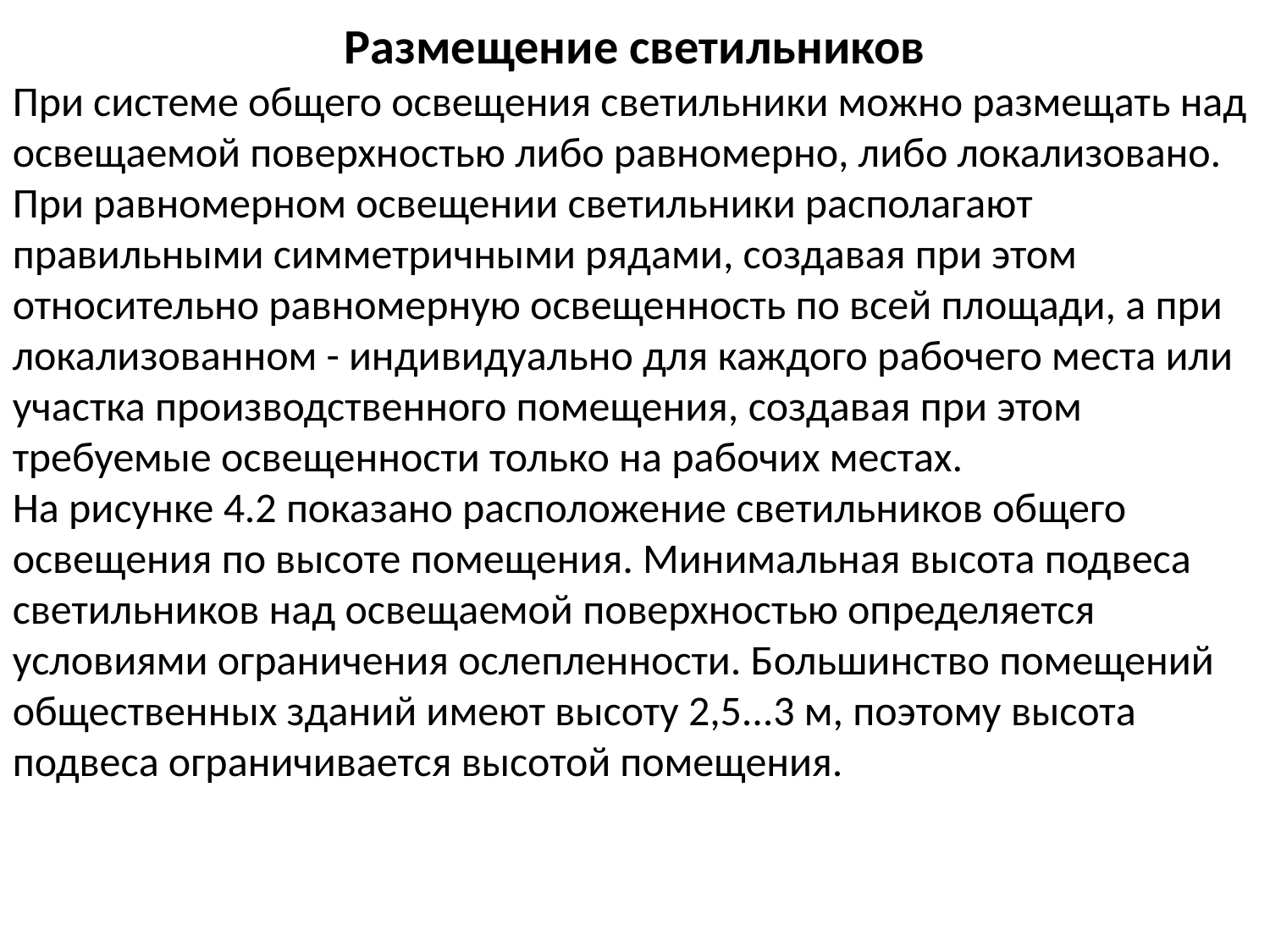

Размещение светильников
При системе общего освещения светильники можно размещать над освещаемой поверхностью либо равномерно, либо локализовано. При равномерном освещении светильники располагают правильными симметричными рядами, создавая при этом относительно равномерную освещенность по всей площади, а при локализованном - индивидуально для каждого рабочего места или участка производственного помещения, создавая при этом требуемые освещенности только на рабочих местах.
На рисунке 4.2 показано расположение светильников общего освещения по высоте помещения. Минимальная высота подвеса светильников над освещаемой поверхностью определяется условиями ограничения ослепленности. Большинство помещений общественных зданий имеют высоту 2,5...3 м, поэтому высота подвеса ограничивается высотой помещения.